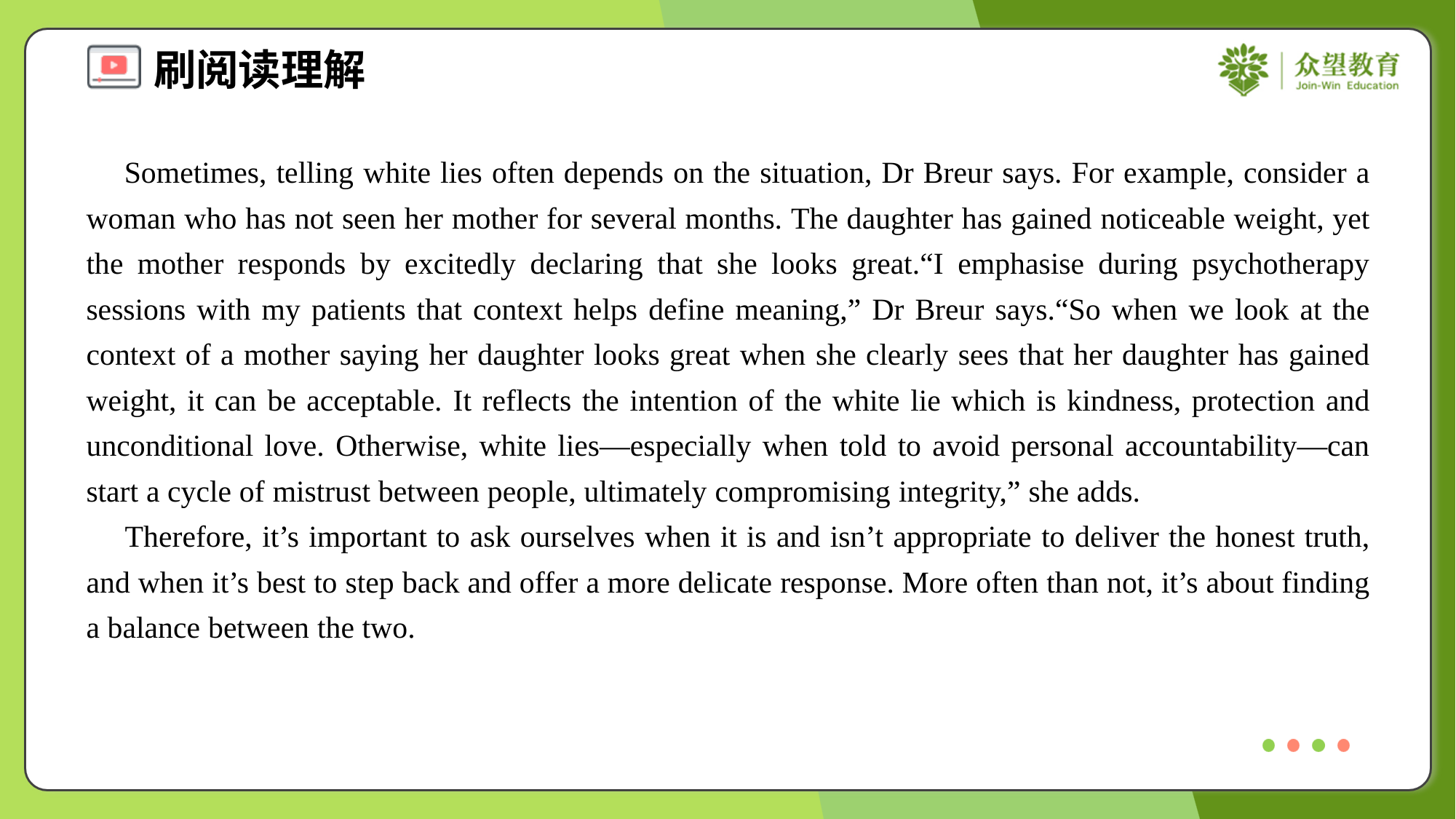

Sometimes, telling white lies often depends on the situation, Dr Breur says. For example, consider a woman who has not seen her mother for several months. The daughter has gained noticeable weight, yet the mother responds by excitedly declaring that she looks great.“I emphasise during psychotherapy sessions with my patients that context helps define meaning,” Dr Breur says.“So when we look at the context of a mother saying her daughter looks great when she clearly sees that her daughter has gained weight, it can be acceptable. It reflects the intention of the white lie which is kindness, protection and unconditional love. Otherwise, white lies—especially when told to avoid personal accountability—can start a cycle of mistrust between people, ultimately compromising integrity,” she adds.
    Therefore, it’s important to ask ourselves when it is and isn’t appropriate to deliver the honest truth, and when it’s best to step back and offer a more delicate response. More often than not, it’s about finding a balance between the two.